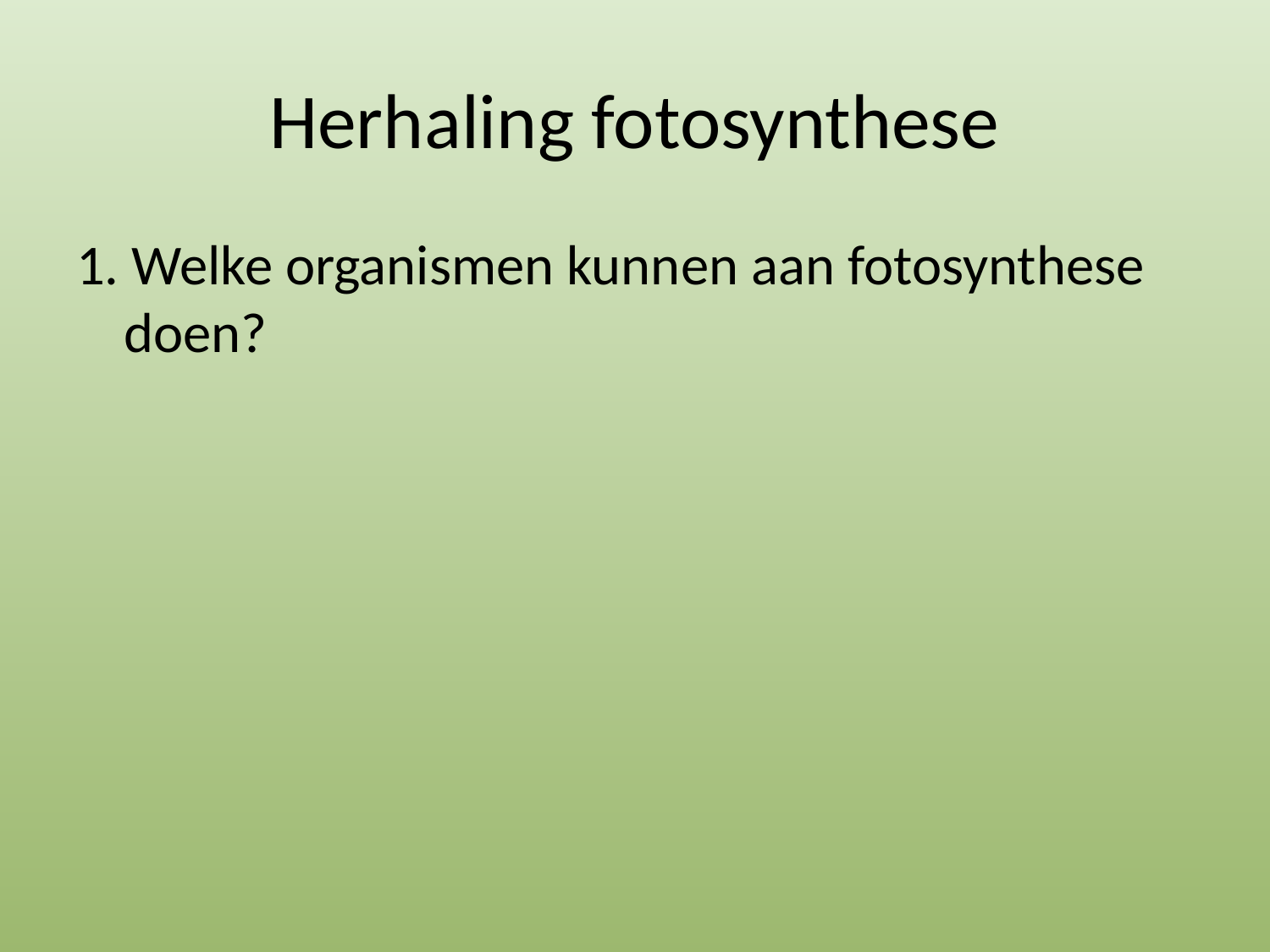

# Herhaling fotosynthese
1. Welke organismen kunnen aan fotosynthese doen?